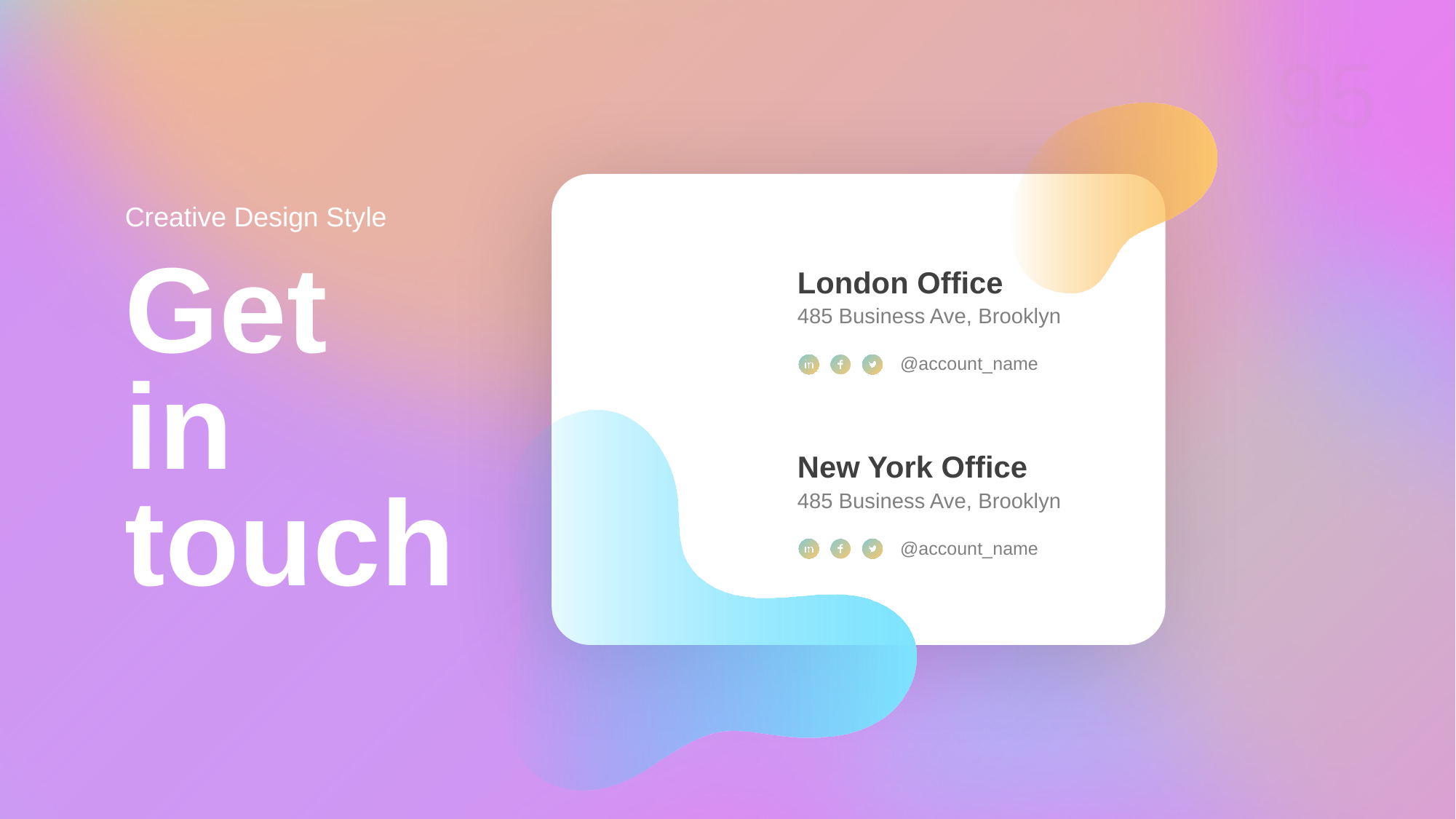

Creative Design Style
Get
in
touch
London Office
485 Business Ave, Brooklyn

@account_name

New York Office
485 Business Ave, Brooklyn

@account_name